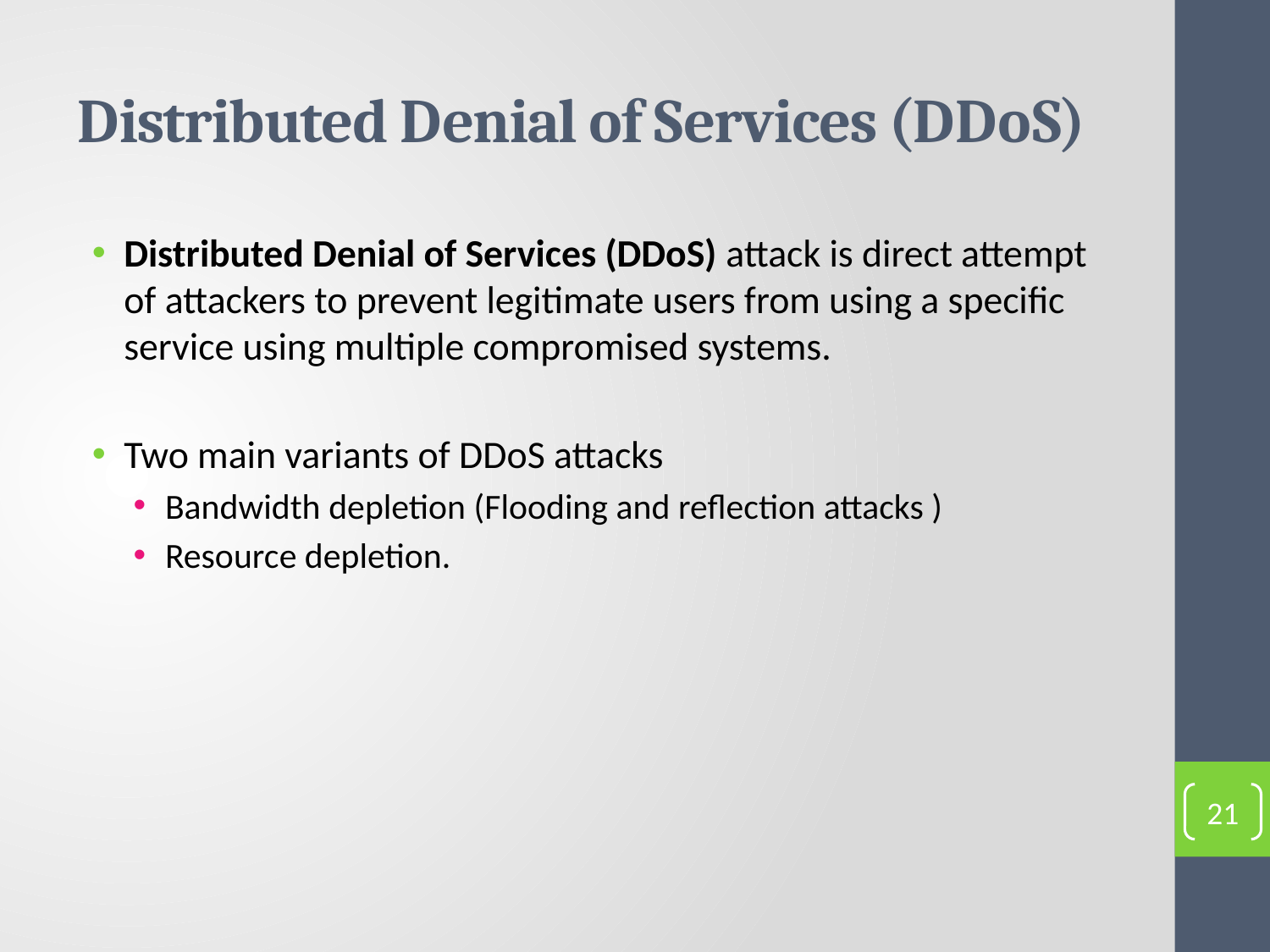

# Distributed Denial of Services (DDoS)
Distributed Denial of Services (DDoS) attack is direct attempt of attackers to prevent legitimate users from using a specific service using multiple compromised systems.

Two main variants of DDoS attacks
Bandwidth depletion (Flooding and reflection attacks )
Resource depletion.
21